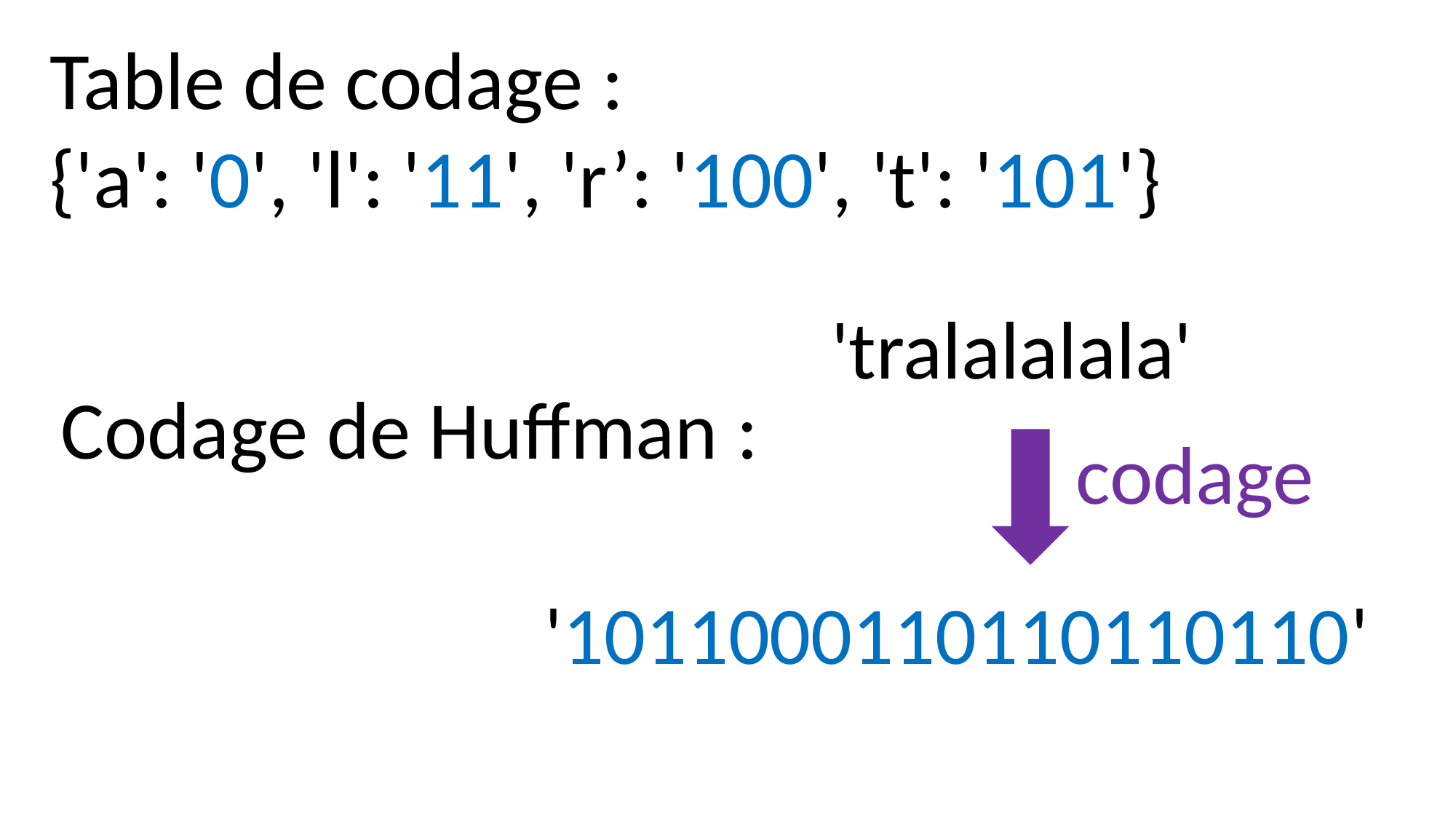

Table de codage :
{'a': '0', 'l': '11', 'r’: '100', 't': '101'}
'tralalalala'
Codage de Huffman :
codage

'1011000110110110110'